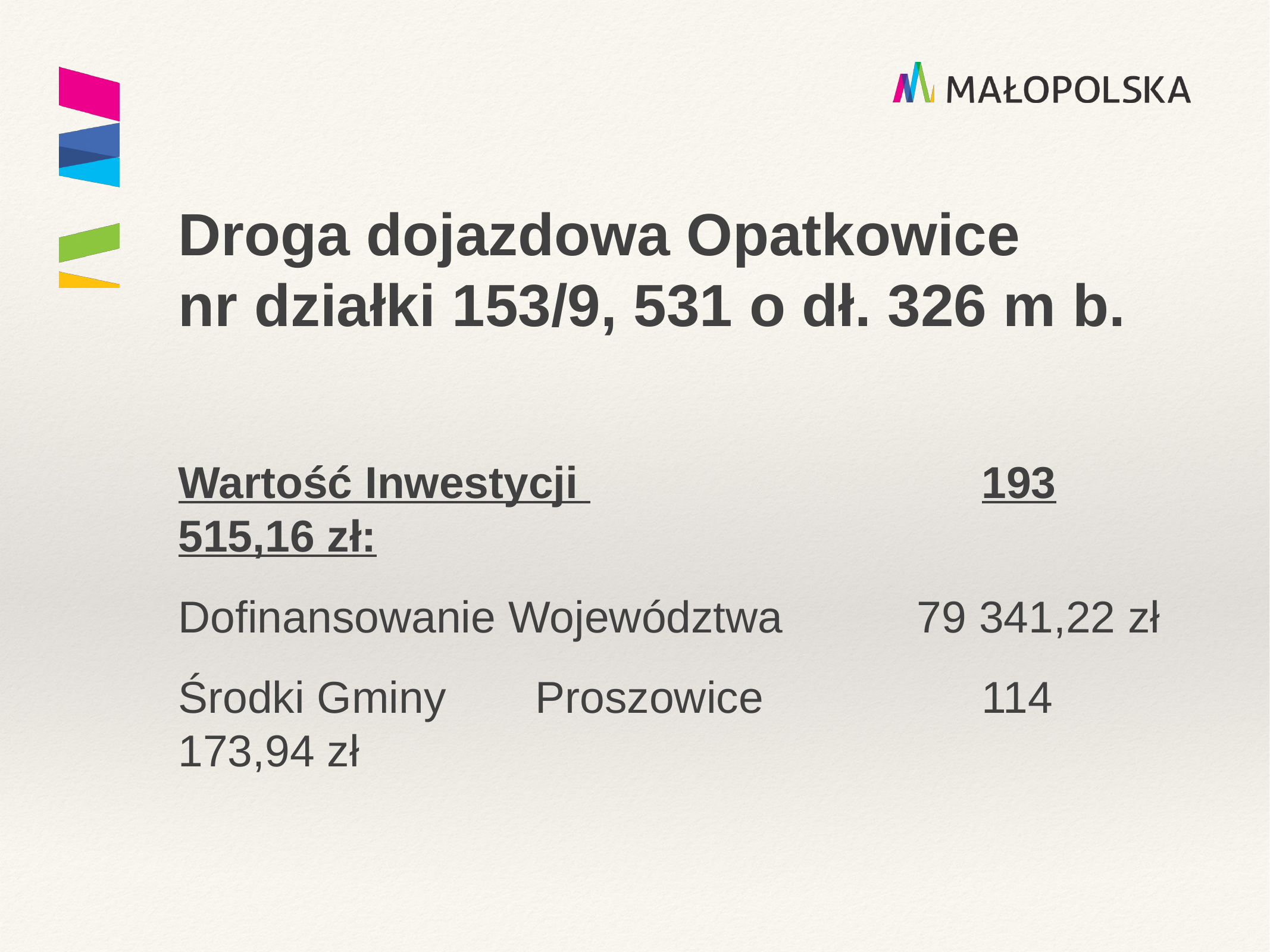

Droga dojazdowa Opatkowice
nr działki 153/9, 531 o dł. 326 m b.

Wartość Inwestycji 					193 515,16 zł:
Dofinansowanie Województwa		  79 341,22 zł
Środki Gminy	Proszowice			114 173,94 zł